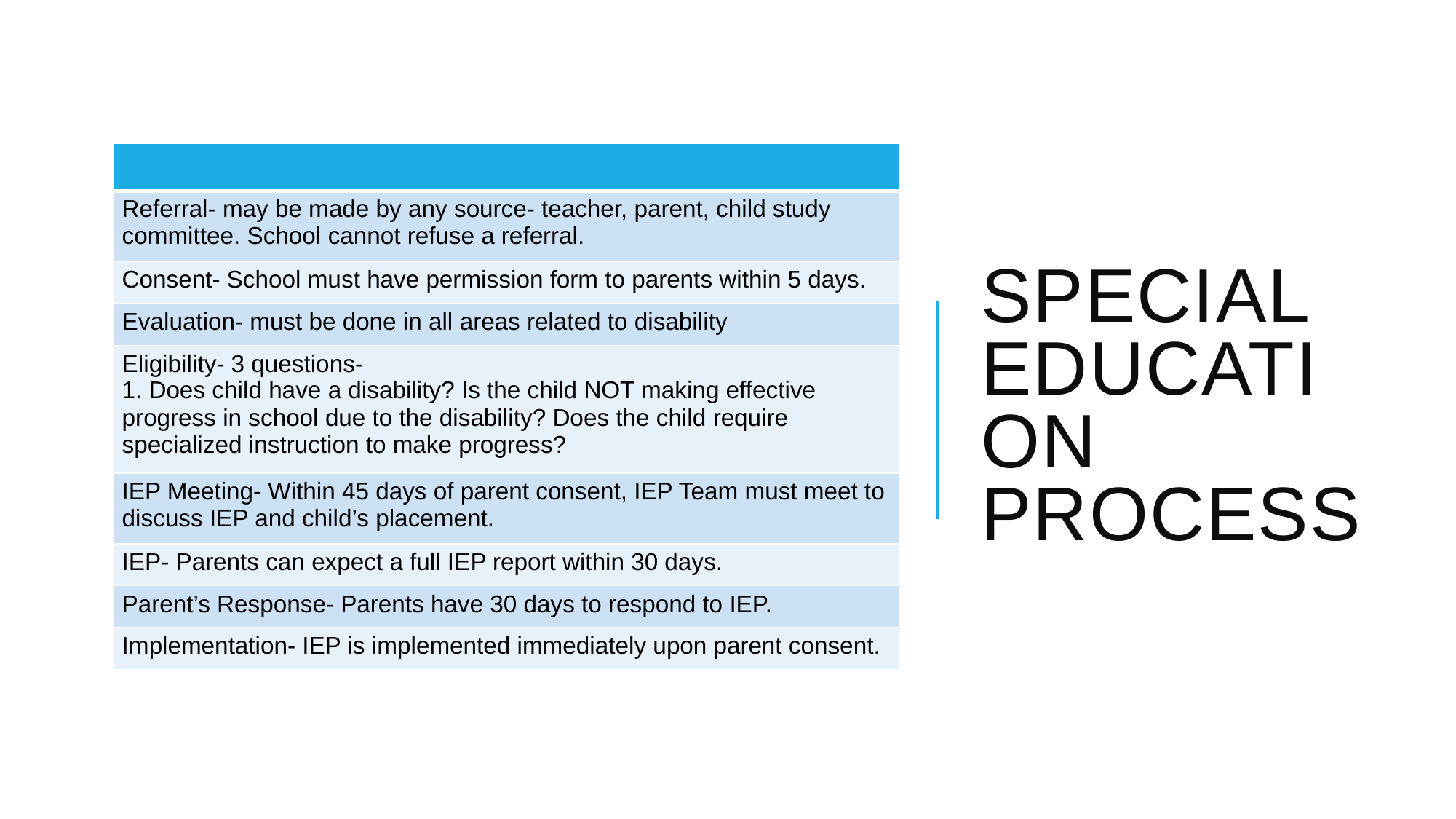

# Special education process
|  |
| --- |
| Referral- may be made by any source- teacher, parent, child study committee. School cannot refuse a referral. |
| Consent- School must have permission form to parents within 5 days. |
| Evaluation- must be done in all areas related to disability |
| Eligibility- 3 questions- 1. Does child have a disability? Is the child NOT making effective progress in school due to the disability? Does the child require specialized instruction to make progress? |
| IEP Meeting- Within 45 days of parent consent, IEP Team must meet to discuss IEP and child’s placement. |
| IEP- Parents can expect a full IEP report within 30 days. |
| Parent’s Response- Parents have 30 days to respond to IEP. |
| Implementation- IEP is implemented immediately upon parent consent. |